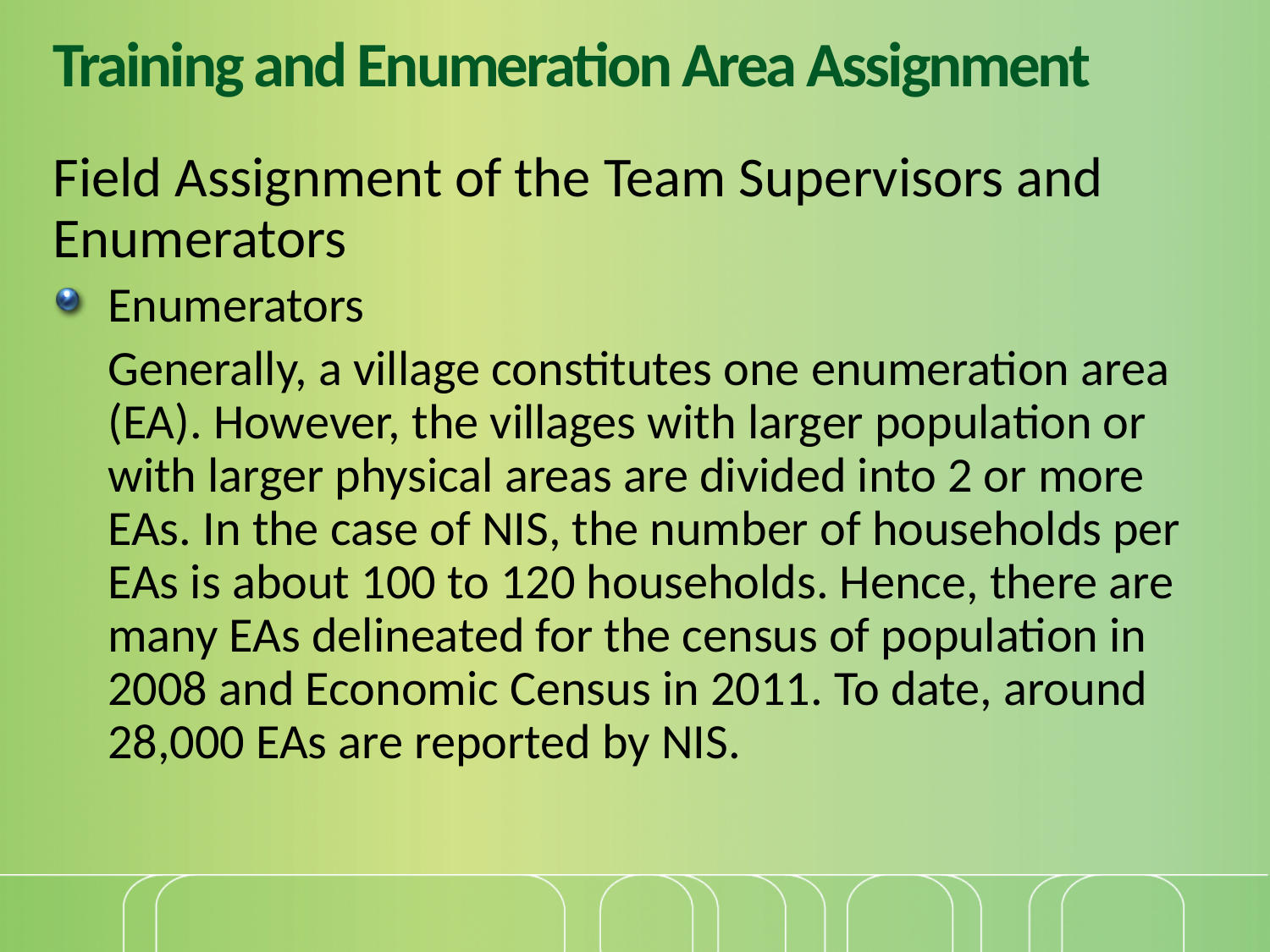

# Training and Enumeration Area Assignment
Field Assignment of the Team Supervisors and Enumerators
Enumerators
Generally, a village constitutes one enumeration area (EA). However, the villages with larger population or with larger physical areas are divided into 2 or more EAs. In the case of NIS, the number of households per EAs is about 100 to 120 households. Hence, there are many EAs delineated for the census of population in 2008 and Economic Census in 2011. To date, around 28,000 EAs are reported by NIS.